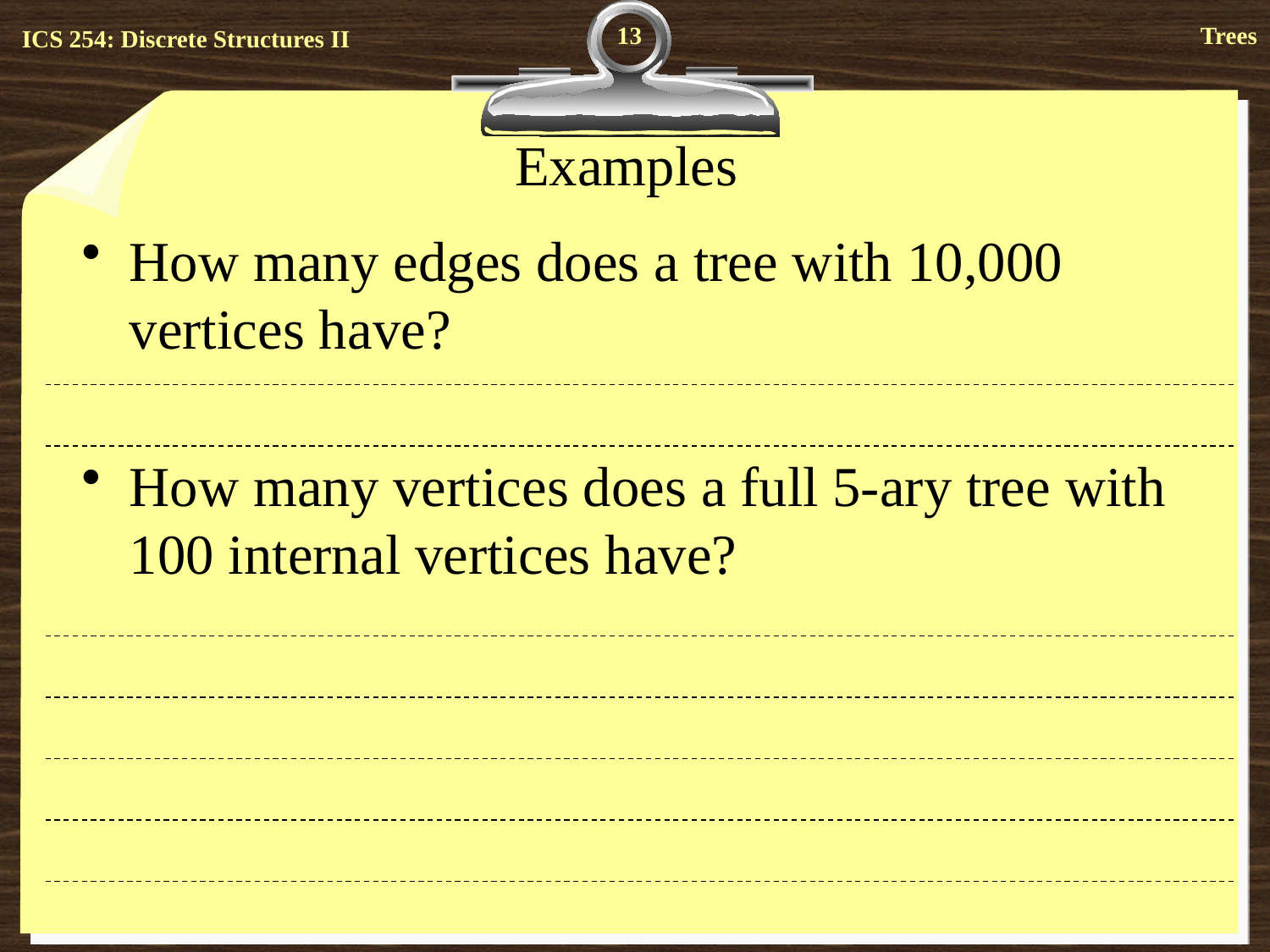

13
# Examples
How many edges does a tree with 10,000 vertices have?

How many vertices does a full 5-ary tree with 100 internal vertices have?